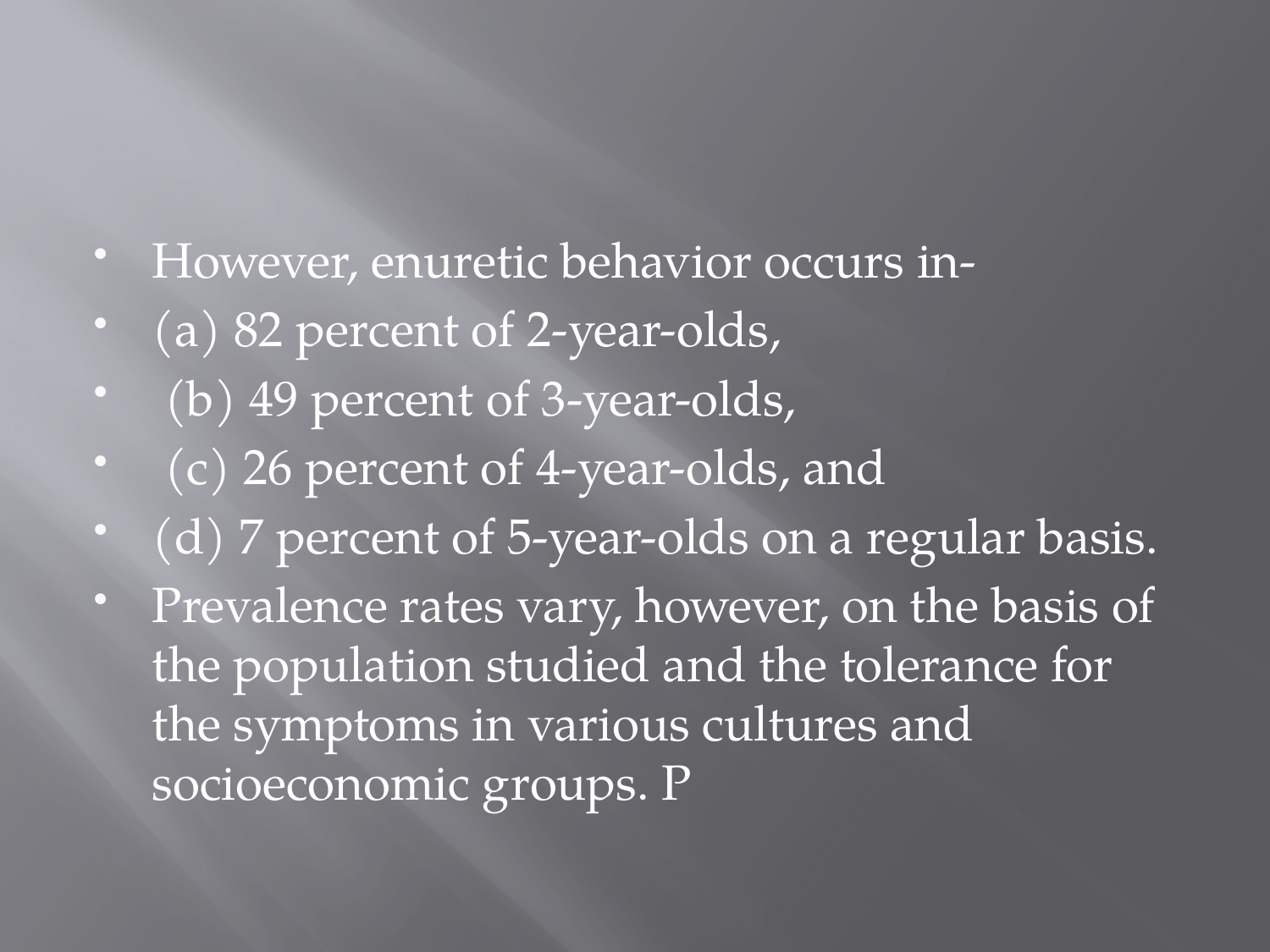

#
However, enuretic behavior occurs in-
(a) 82 percent of 2-year-olds,
 (b) 49 percent of 3-year-olds,
 (c) 26 percent of 4-year-olds, and
(d) 7 percent of 5-year-olds on a regular basis.
Prevalence rates vary, however, on the basis of the population studied and the tolerance for the symptoms in various cultures and socioeconomic groups. P